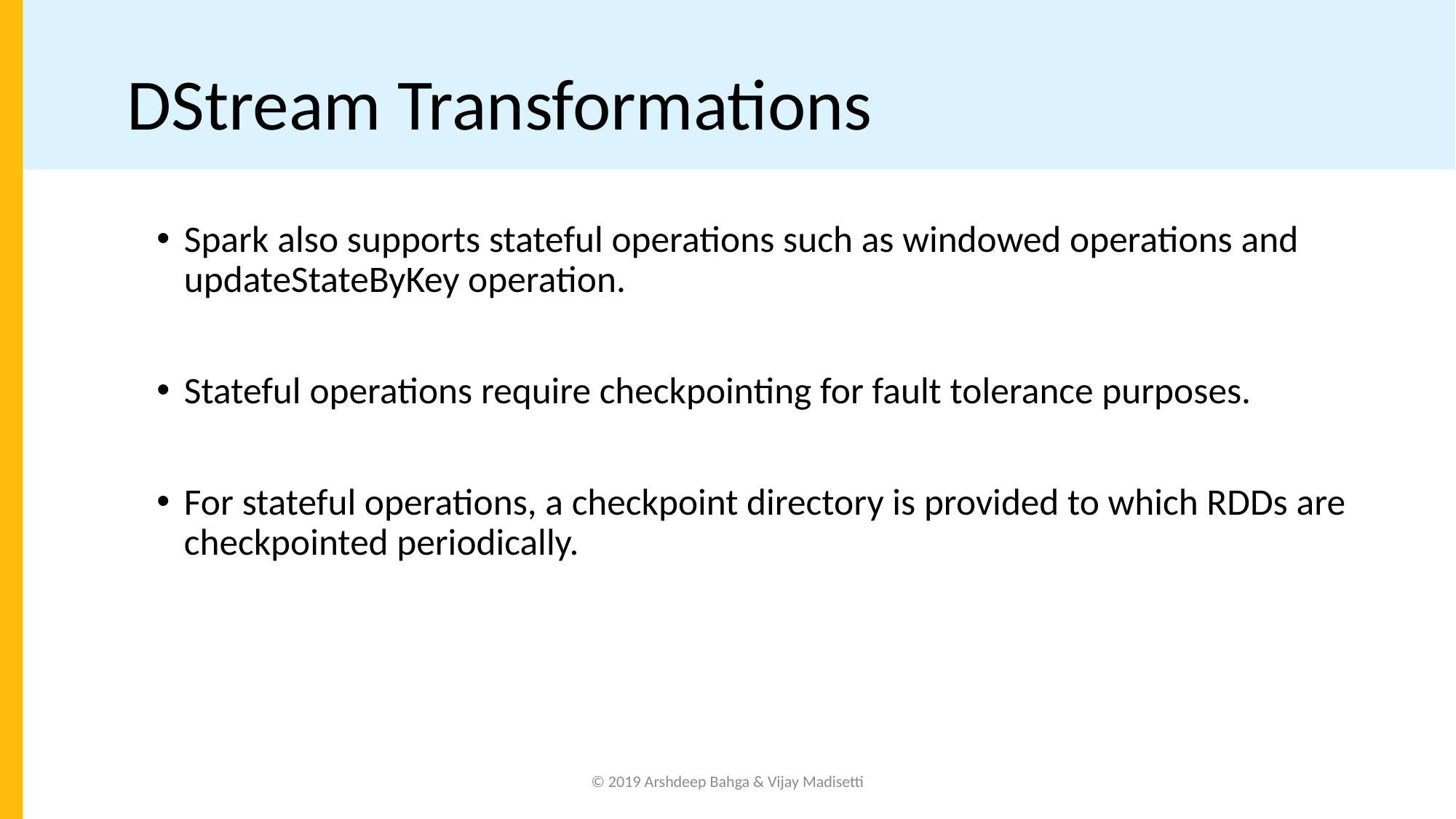

# DStream Transformations
Spark also supports stateful operations such as windowed operations and updateStateByKey operation.

Stateful operations require checkpointing for fault tolerance purposes.

For stateful operations, a checkpoint directory is provided to which RDDs are checkpointed periodically.
© 2019 Arshdeep Bahga & Vijay Madisetti